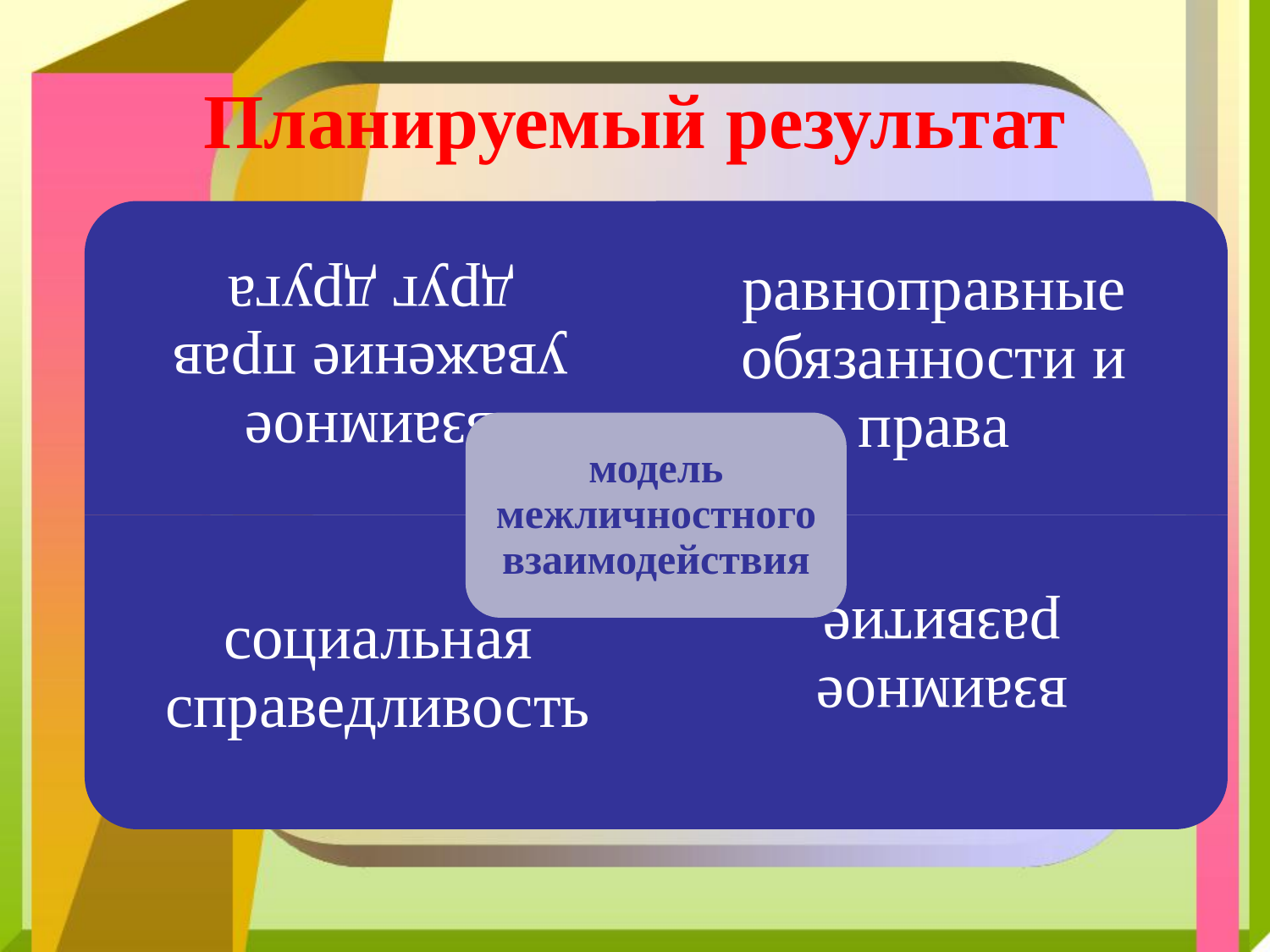

# Планируемый результат
взаимное уважение прав друг друга
равноправные обязанности и права
социальная справедливость
взаимное развитие
модель межличностного взаимодействия